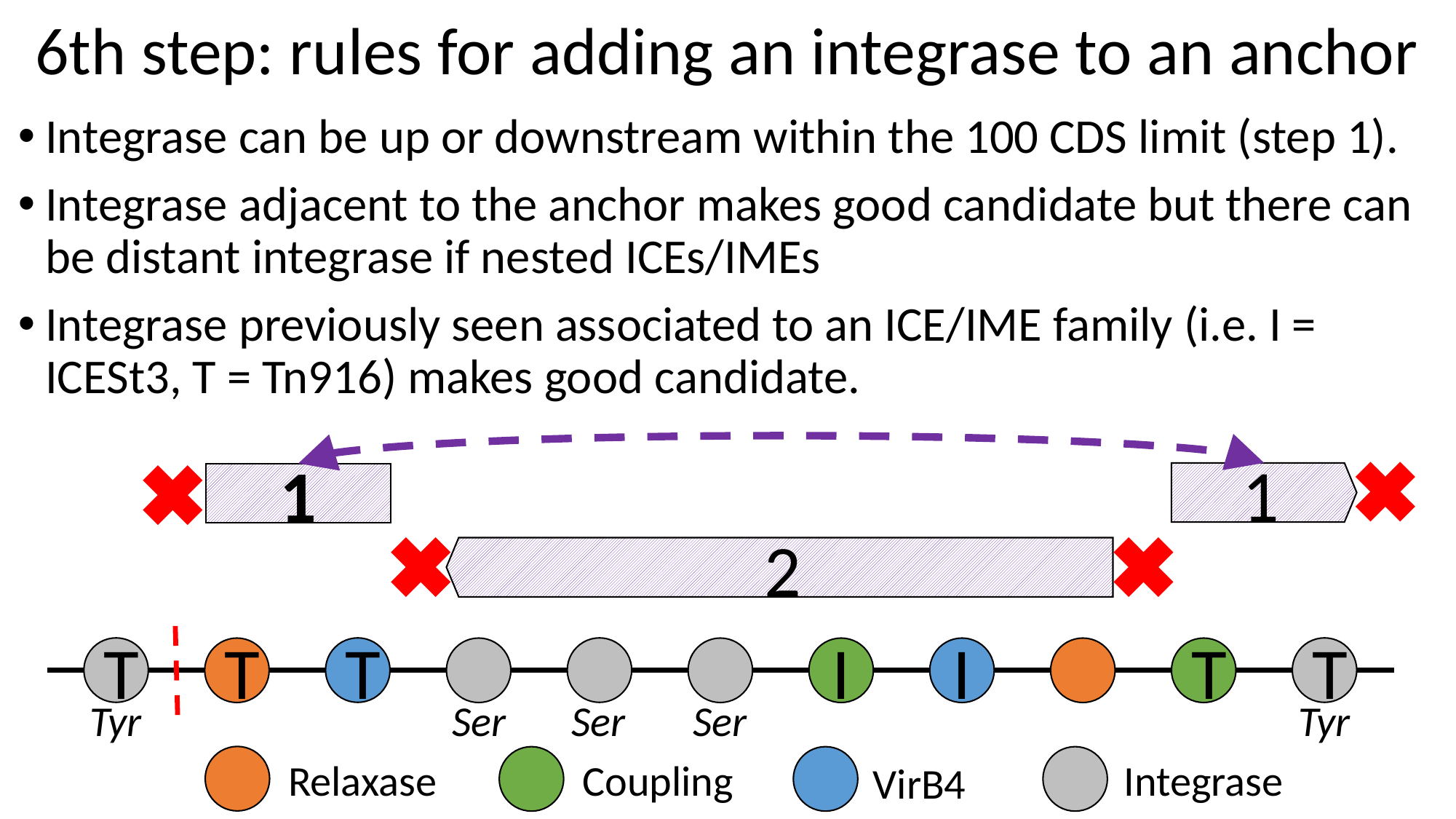

# 6th step: rules for adding an integrase to an anchor
Integrase can be up or downstream within the 100 CDS limit (step 1).
Integrase adjacent to the anchor makes good candidate but there can be distant integrase if nested ICEs/IMEs
Integrase previously seen associated to an ICE/IME family (i.e. I = ICESt3, T = Tn916) makes good candidate.

1
1

2
T
T

T
T

I
I

T
Tyr
Ser
Ser
Ser
Tyr

Relaxase
Coupling
Integrase
VirB4